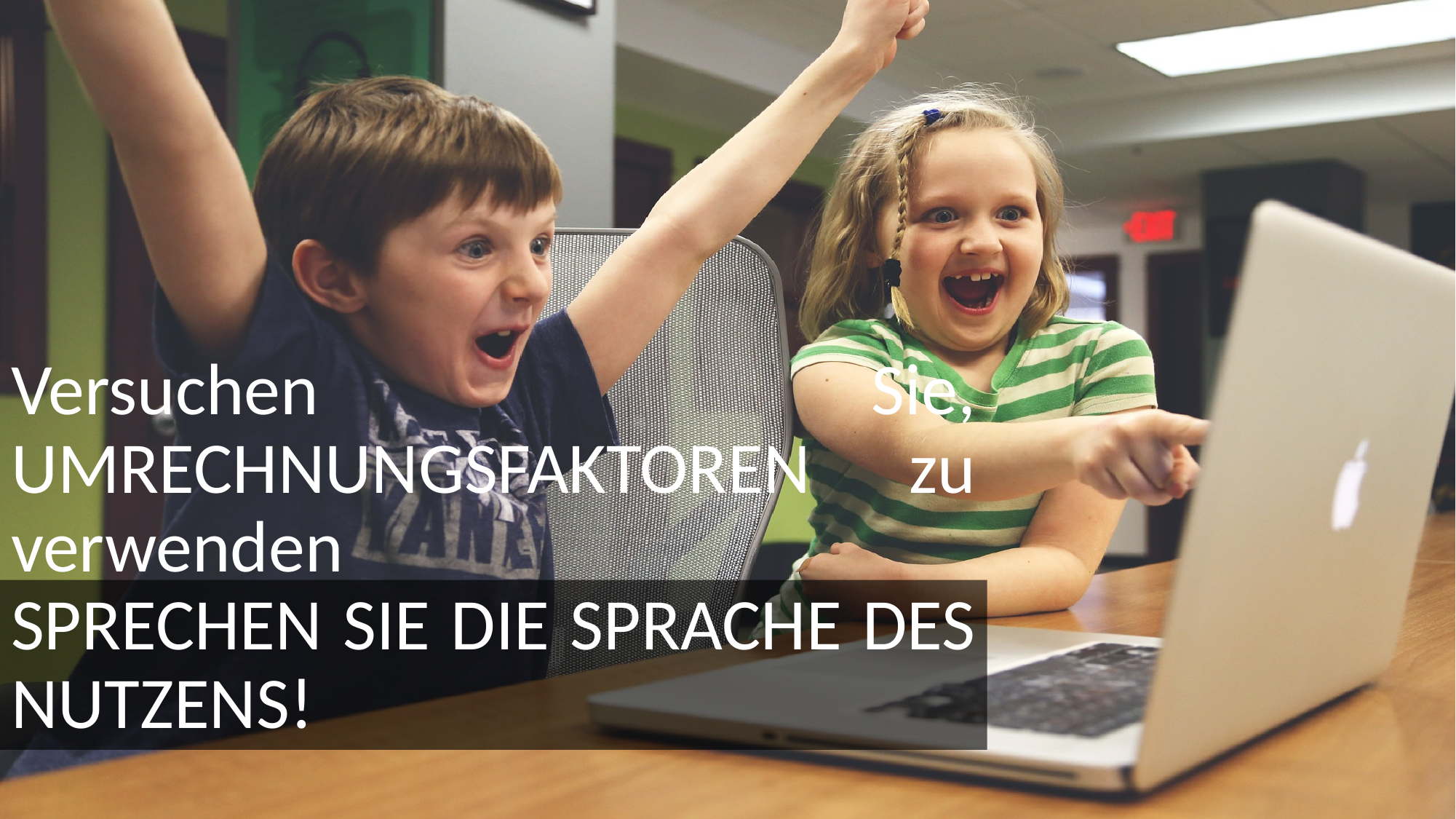

Versuchen Sie, UMRECHNUNGSFAKTOREN zu verwenden
SPRECHEN SIE DIE SPRACHE DES NUTZENS!